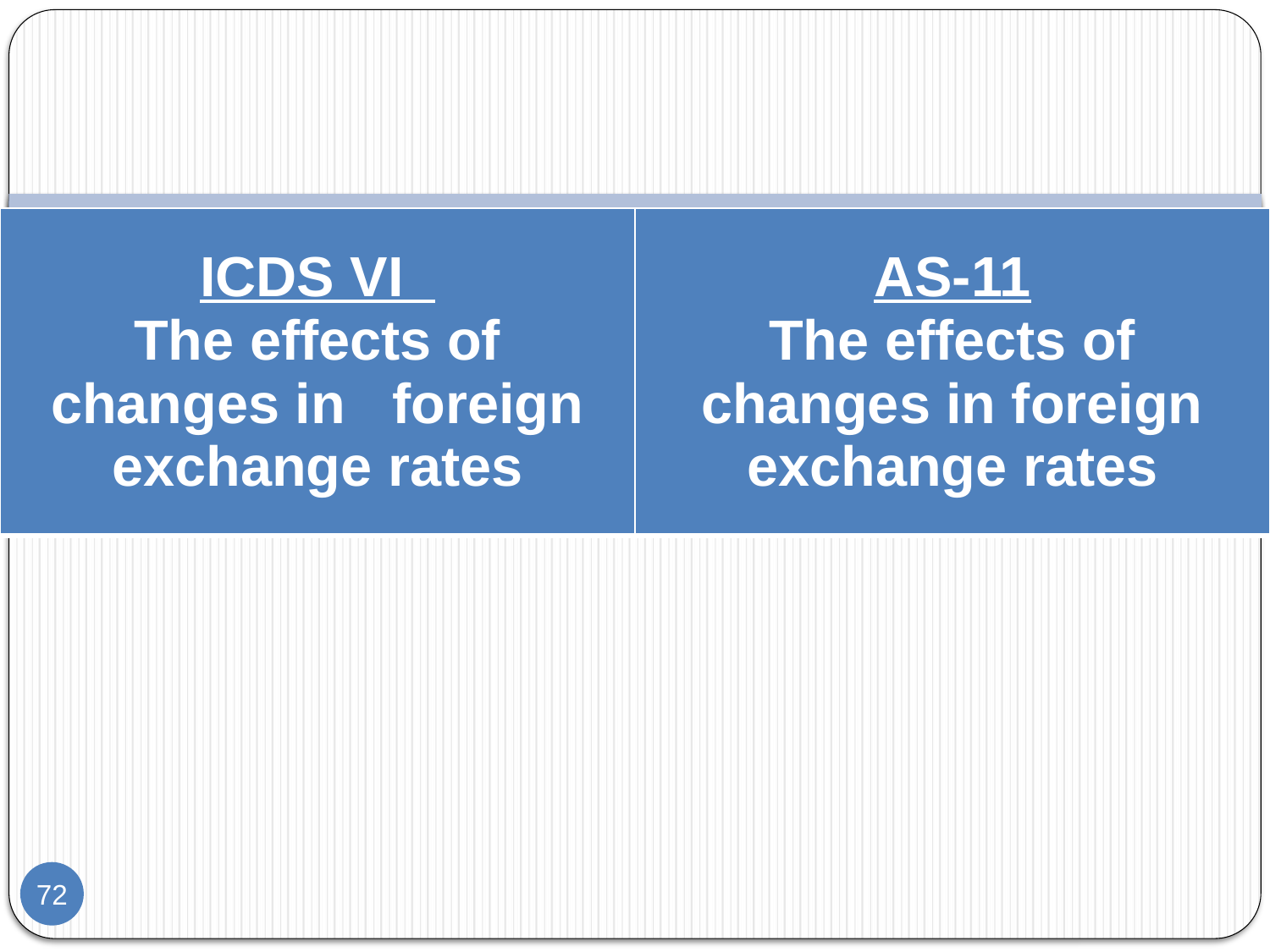

| ICDS VI The effects of changes in foreign exchange rates | AS-11 The effects of changes in foreign exchange rates |
| --- | --- |
72